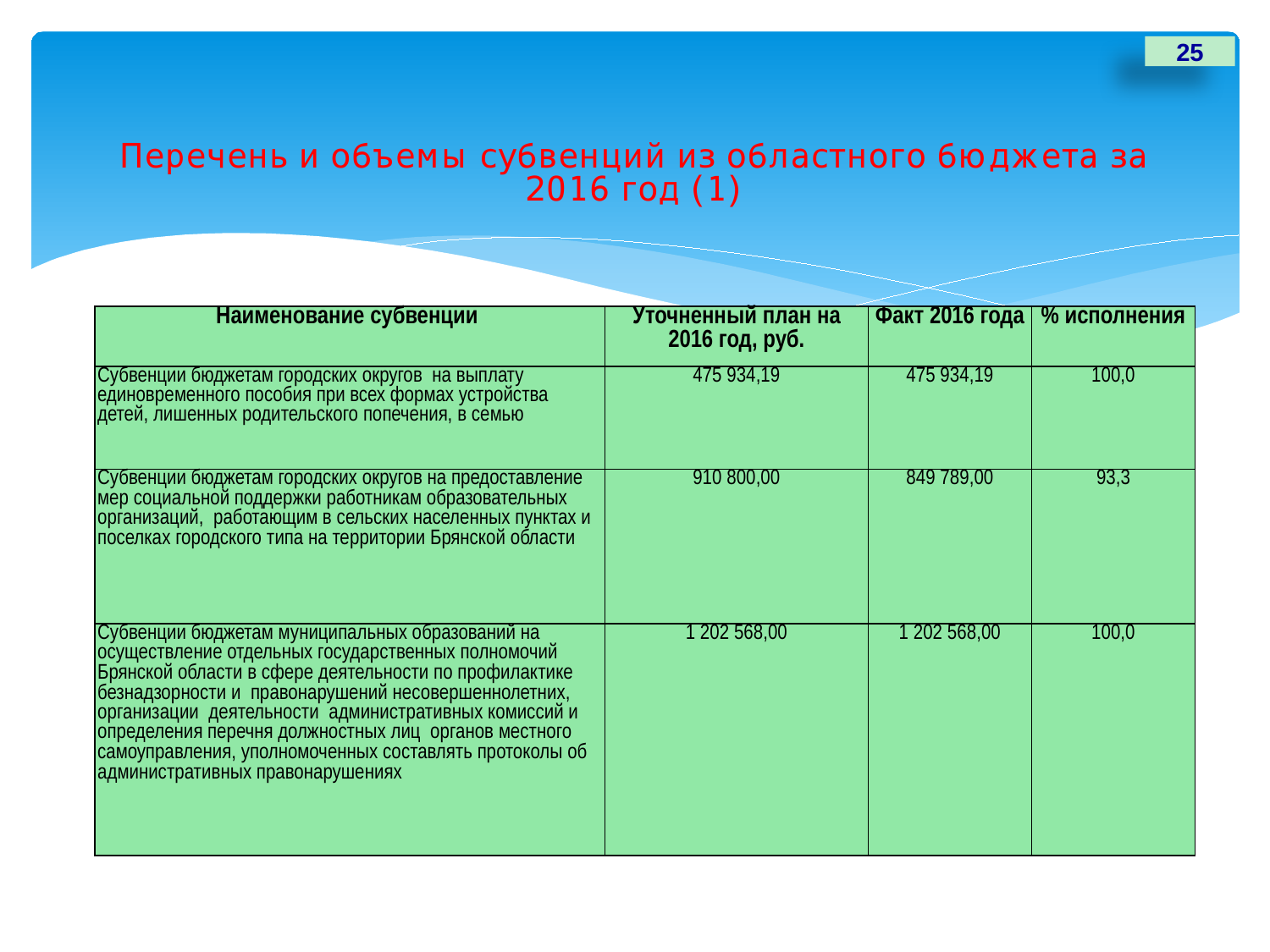

25
# Перечень и объемы субвенций из областного бюджета за 2016 год (1)
| Наименование субвенции | Уточненный план на 2016 год, руб. | Факт 2016 года | % исполнения |
| --- | --- | --- | --- |
| Субвенции бюджетам городских округов на выплату единовременного пособия при всех формах устройства детей, лишенных родительского попечения, в семью | 475 934,19 | 475 934,19 | 100,0 |
| Субвенции бюджетам городских округов на предоставление мер социальной поддержки работникам образовательных организаций, работающим в сельских населенных пунктах и поселках городского типа на территории Брянской области | 910 800,00 | 849 789,00 | 93,3 |
| Субвенции бюджетам муниципальных образований на осуществление отдельных государственных полномочий Брянской области в сфере деятельности по профилактике безнадзорности и правонарушений несовершеннолетних, организации деятельности административных комиссий и определения перечня должностных лиц органов местного самоуправления, уполномоченных составлять протоколы об административных правонарушениях | 1 202 568,00 | 1 202 568,00 | 100,0 |